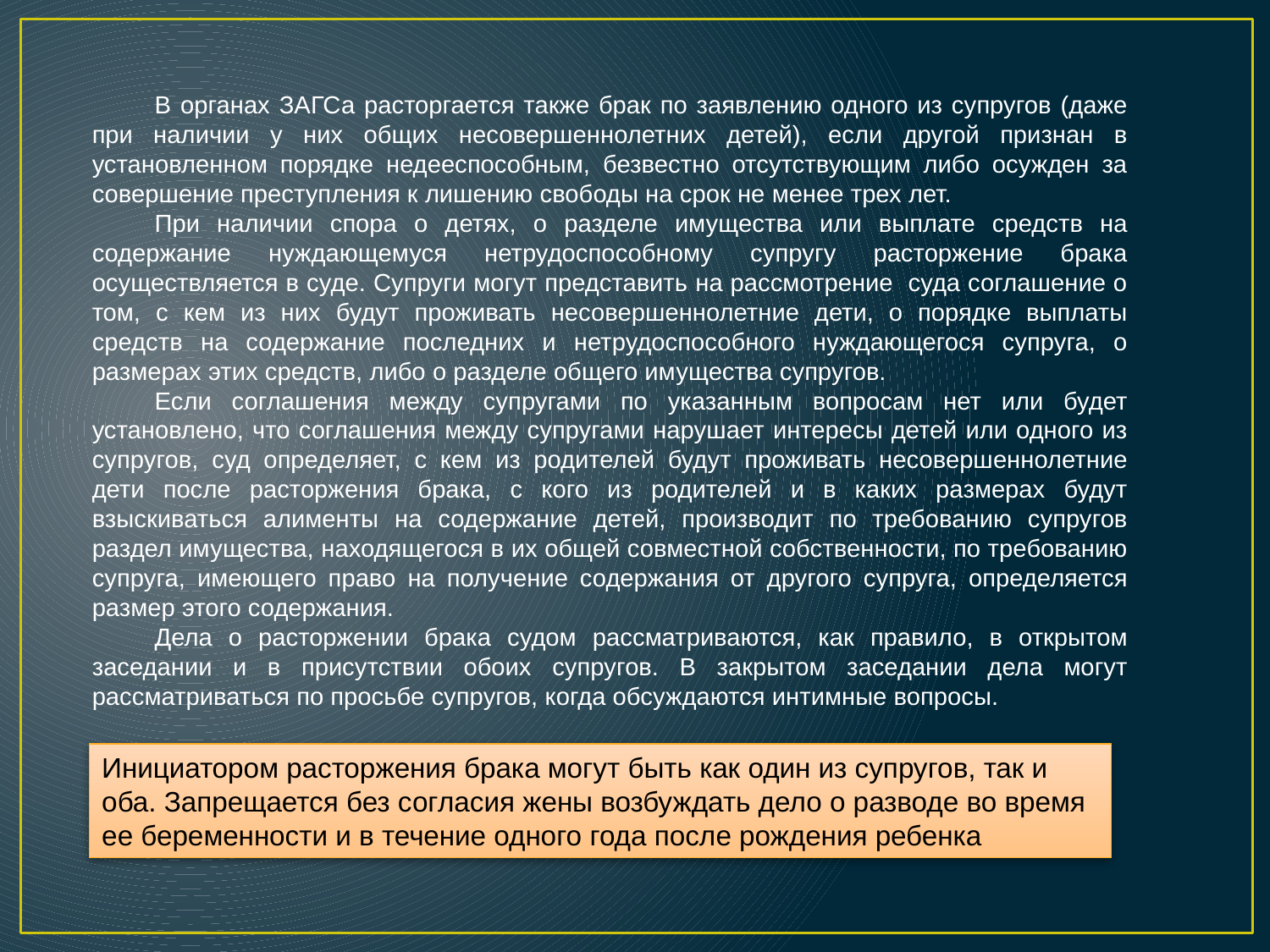

В органах ЗАГСа расторгается также брак по заявлению одного из супругов (даже при наличии у них общих несовершеннолетних детей), если другой признан в установленном порядке недееспособным, безвестно отсутствующим либо осужден за совершение преступления к лишению свободы на срок не менее трех лет.
При наличии спора о детях, о разделе имущества или выплате средств на содержание нуждающемуся нетрудоспособному супругу расторжение брака осуществляется в суде. Супруги могут представить на рассмотрение  суда соглашение о том, с кем из них будут проживать несовершеннолетние дети, о порядке выплаты средств на содержание последних и нетрудоспособного нуждающегося супруга, о размерах этих средств, либо о разделе общего имущества супругов.
Если соглашения между супругами по указанным вопросам нет или будет установлено, что соглашения между супругами нарушает интересы детей или одного из супругов, суд определяет, с кем из родителей будут проживать несовершеннолетние дети после расторжения брака, с кого из родителей и в каких размерах будут взыскиваться алименты на содержание детей, производит по требованию супругов раздел имущества, находящегося в их общей совместной собственности, по требованию супруга, имеющего право на получение содержания от другого супруга, определяется размер этого содержания.
Дела о расторжении брака судом рассматриваются, как правило, в открытом заседании и в присутствии обоих супругов. В закрытом заседании дела могут рассматриваться по просьбе супругов, когда обсуждаются интимные вопросы.
Инициатором расторжения брака могут быть как один из супругов, так и оба. Запрещается без согласия жены возбуждать дело о разводе во время ее беременности и в течение одного года после рождения ребенка